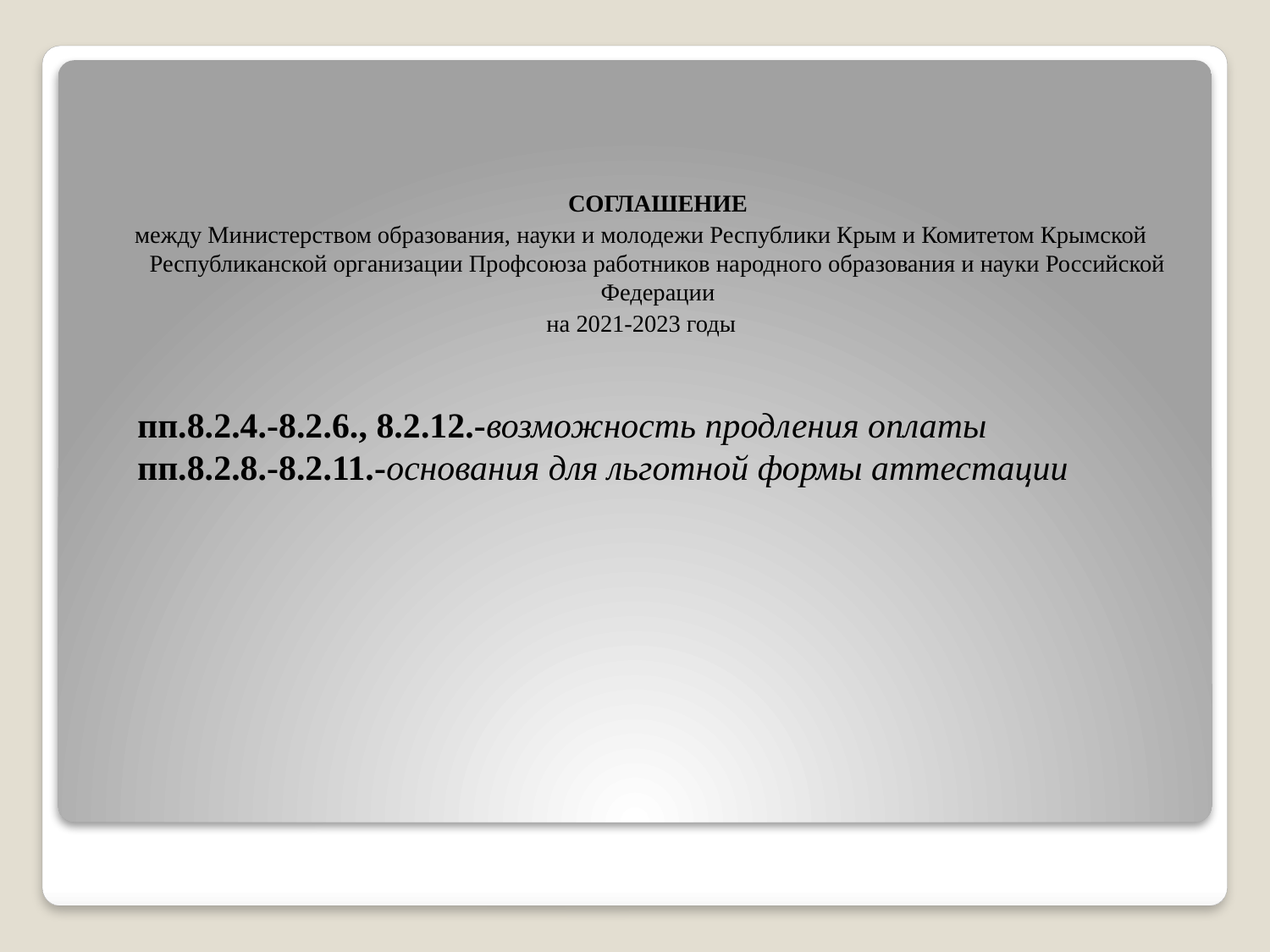

СОГЛАШЕНИЕ
между Министерством образования, науки и молодежи Республики Крым и Комитетом Крымской Республиканской организации Профсоюза работников народного образования и науки Российской Федерации
на 2021-2023 годы
пп.8.2.4.-8.2.6., 8.2.12.-возможность продления оплаты
пп.8.2.8.-8.2.11.-основания для льготной формы аттестации